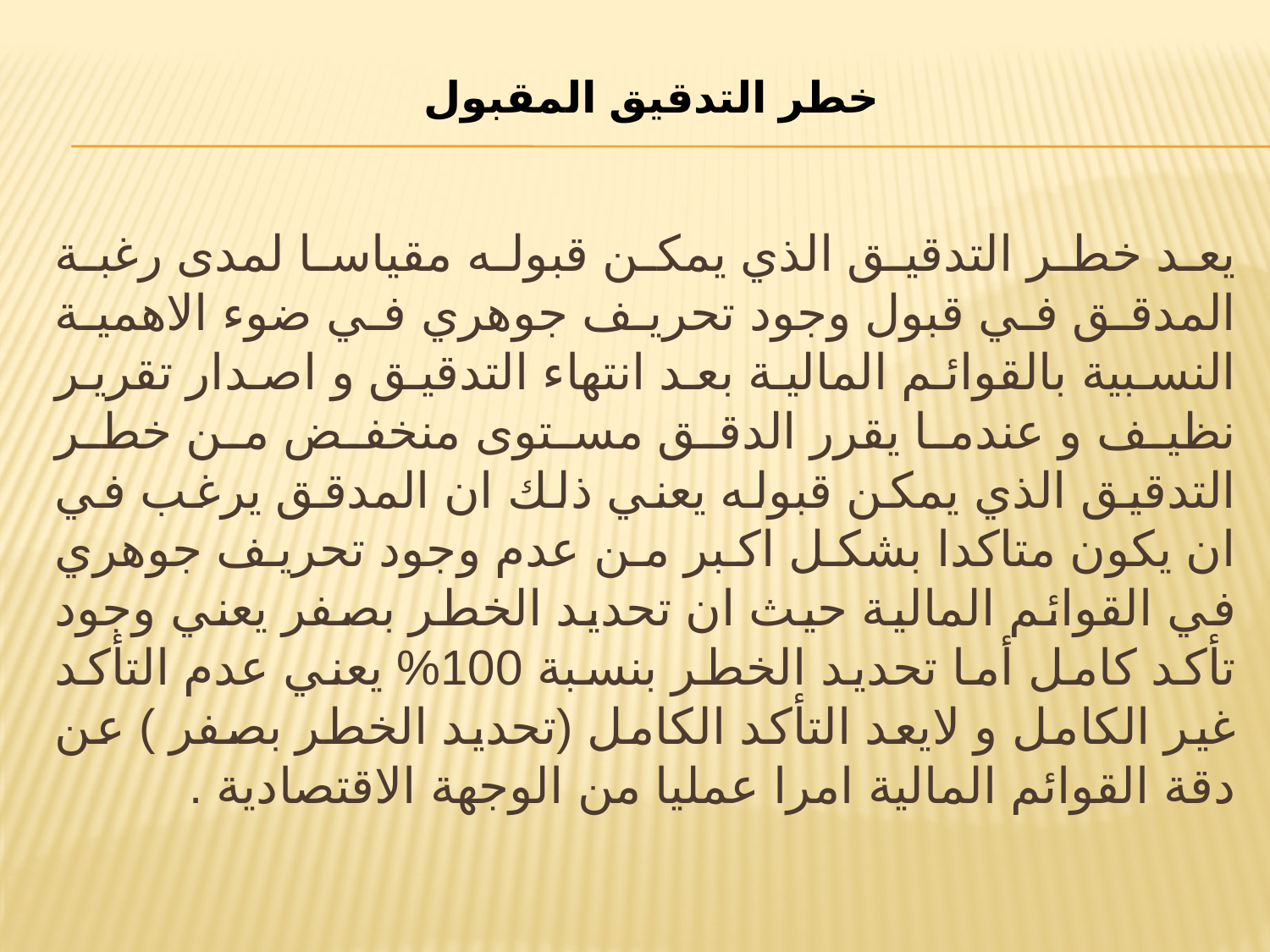

# خطر التدقيق المقبول
يعد خطر التدقيق الذي يمكن قبوله مقياسا لمدى رغبة المدقق في قبول وجود تحريف جوهري في ضوء الاهمية النسبية بالقوائم المالية بعد انتهاء التدقيق و اصدار تقرير نظيف و عندما يقرر الدقق مستوى منخفض من خطر التدقيق الذي يمكن قبوله يعني ذلك ان المدقق يرغب في ان يكون متاكدا بشكل اكبر من عدم وجود تحريف جوهري في القوائم المالية حيث ان تحديد الخطر بصفر يعني وجود تأكد كامل أما تحديد الخطر بنسبة 100% يعني عدم التأكد غير الكامل و لايعد التأكد الكامل (تحديد الخطر بصفر ) عن دقة القوائم المالية امرا عمليا من الوجهة الاقتصادية .